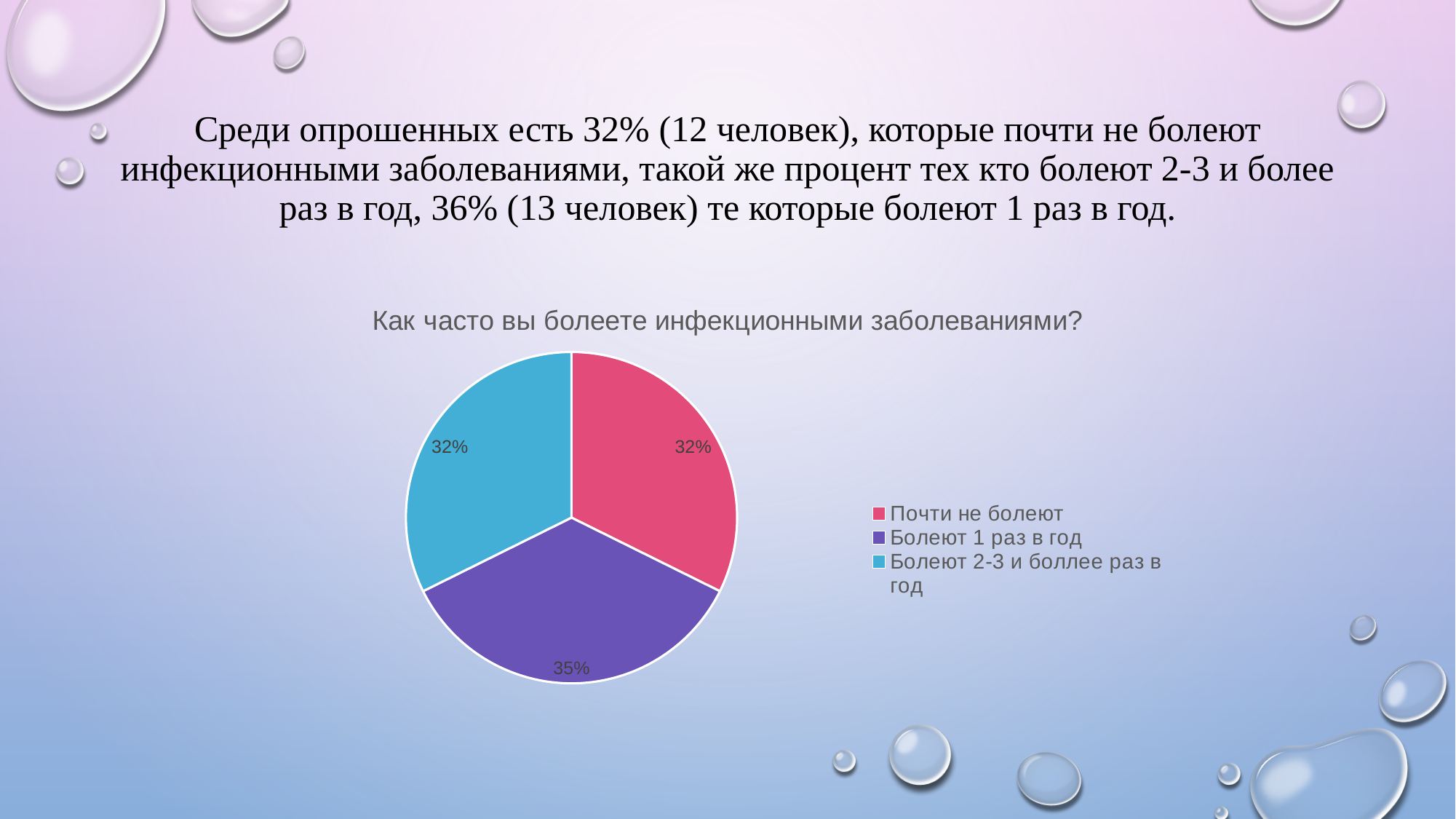

# Среди опрошенных есть 32% (12 человек), которые почти не болеют инфекционными заболеваниями, такой же процент тех кто болеют 2-3 и более раз в год, 36% (13 человек) те которые болеют 1 раз в год.

### Chart: Как часто вы болеете инфекционными заболеваниями?

| Category | Продажи |
|---|---|
| Почти не болеют | 0.32000000000000006 |
| Болеют 1 раз в год | 0.35000000000000003 |
| Болеют 2-3 и боллее раз в год | 0.32000000000000006 |